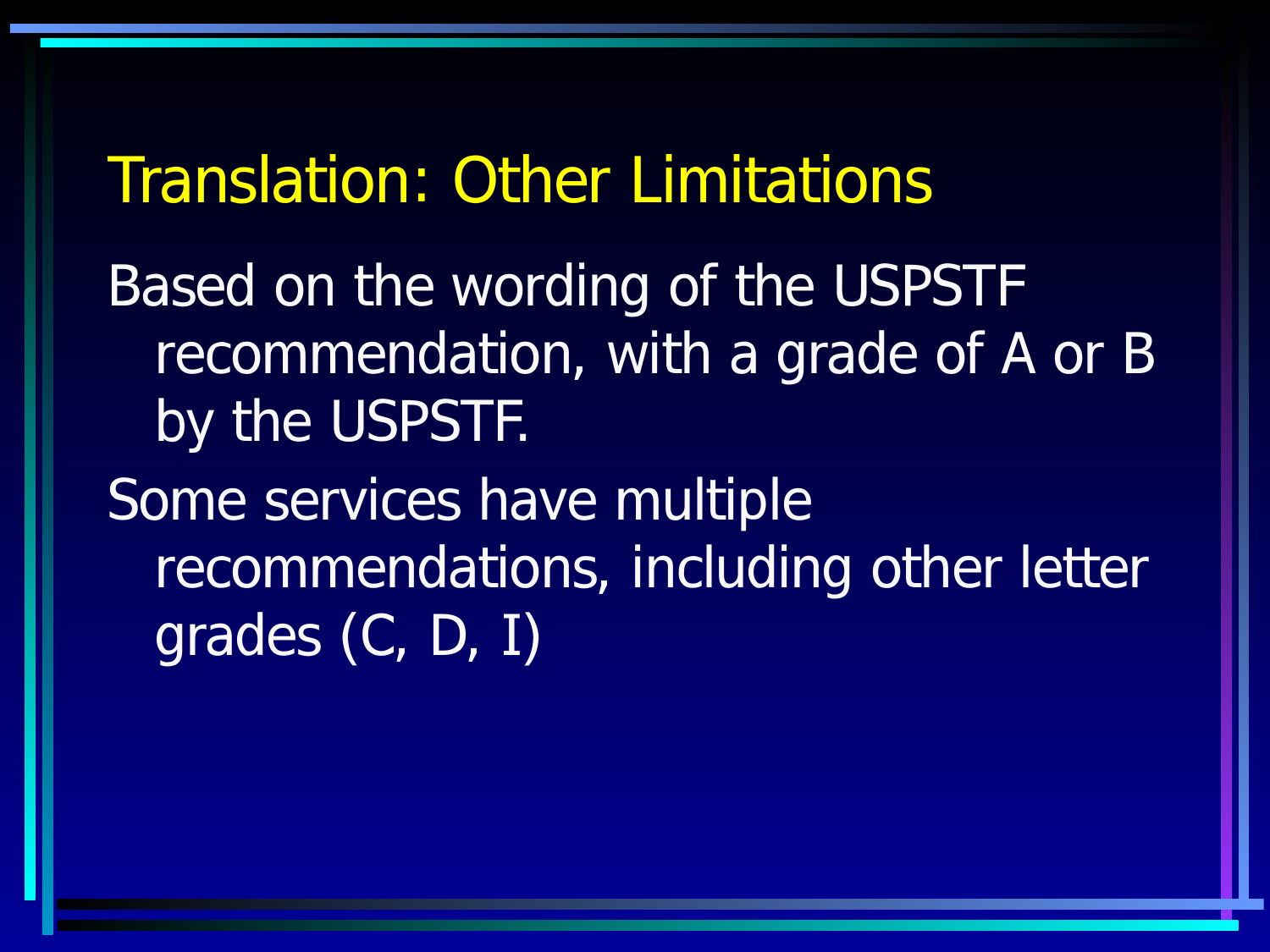

# Translation: Other Limitations
Based on the wording of the USPSTF recommendation, with a grade of A or B by the USPSTF.
Some services have multiple recommendations, including other letter grades (C, D, I)